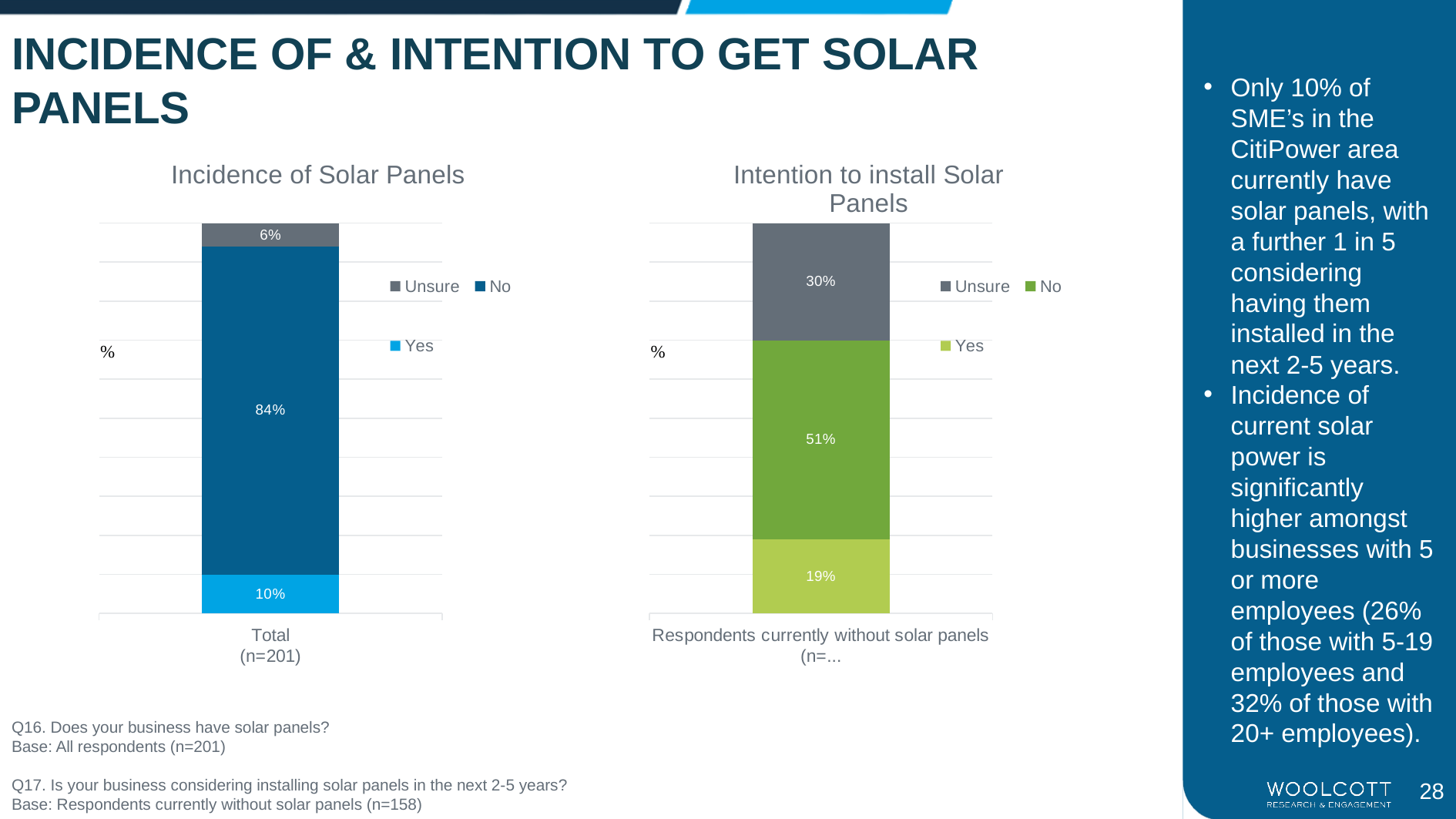

INCIDENCE OF & INTENTION TO GET SOLAR PANELS

### Chart: Incidence of Solar Panels

| Category | Yes | No | Unsure |
|---|---|---|---|
| Total
(n=201) | 0.1 | 0.84 | 0.06 |

### Chart: Intention to install Solar Panels

| Category | Yes | No | Unsure |
|---|---|---|---|
| Respondents currently without solar panels
(n=158) | 0.19 | 0.51 | 0.3 |
Only 10% of SME’s in the CitiPower area currently have solar panels, with a further 1 in 5 considering having them installed in the next 2-5 years.
Incidence of current solar power is significantly higher amongst businesses with 5 or more employees (26% of those with 5-19 employees and 32% of those with 20+ employees).
Q16. Does your business have solar panels?
Base: All respondents (n=201)

Q17. Is your business considering installing solar panels in the next 2-5 years?
Base: Respondents currently without solar panels (n=158)